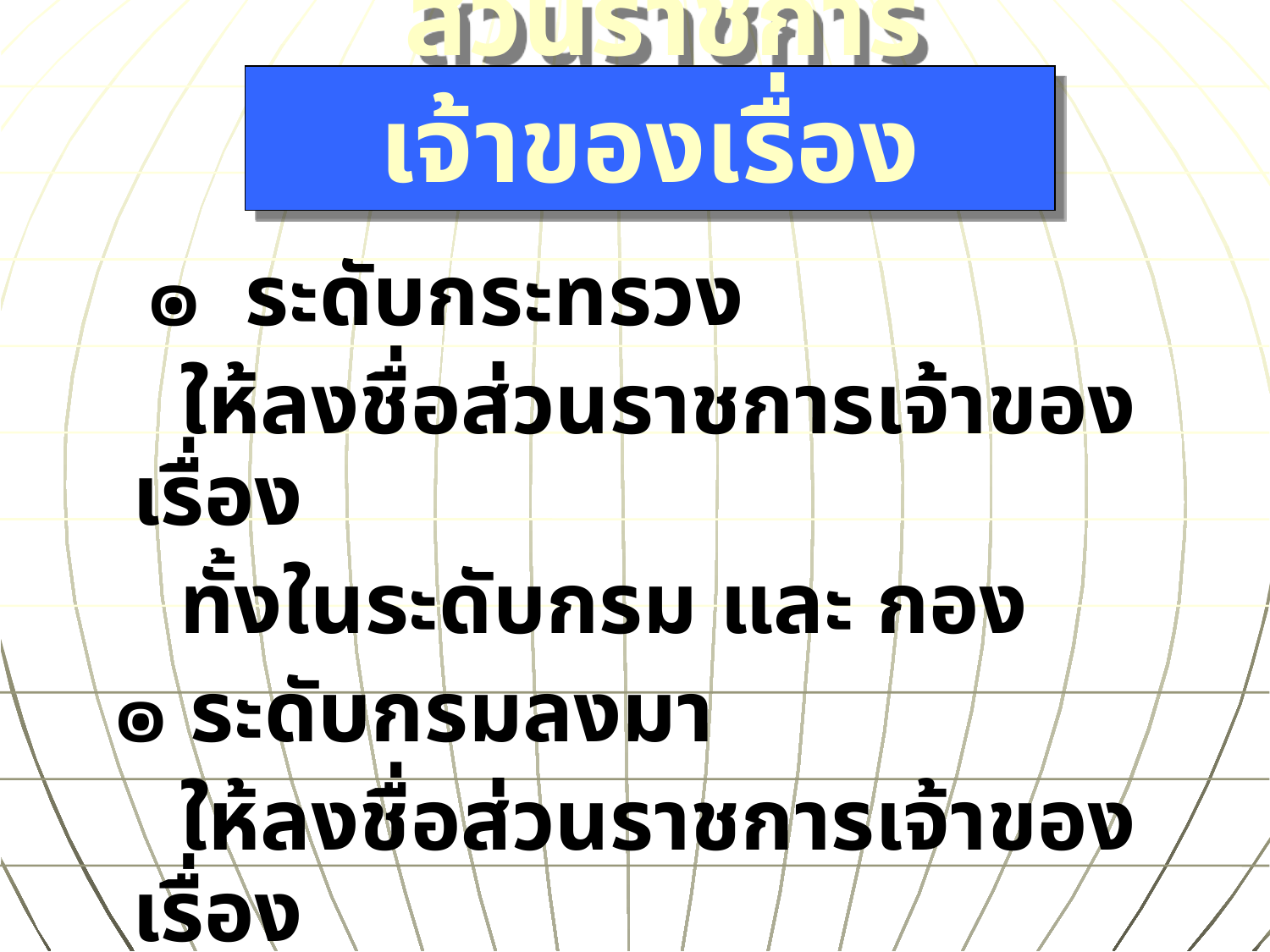

# ส่วนราชการเจ้าของเรื่อง
         ๏  ระดับกระทรวง
      ให้ลงชื่อส่วนราชการเจ้าของเรื่อง
      ทั้งในระดับกรม และ กอง
   ๏ ระดับกรมลงมา
      ให้ลงชื่อส่วนราชการเจ้าของเรื่อง
       เพียงระดับกอง หรือ หน่วยงานที่รับผิดชอบ